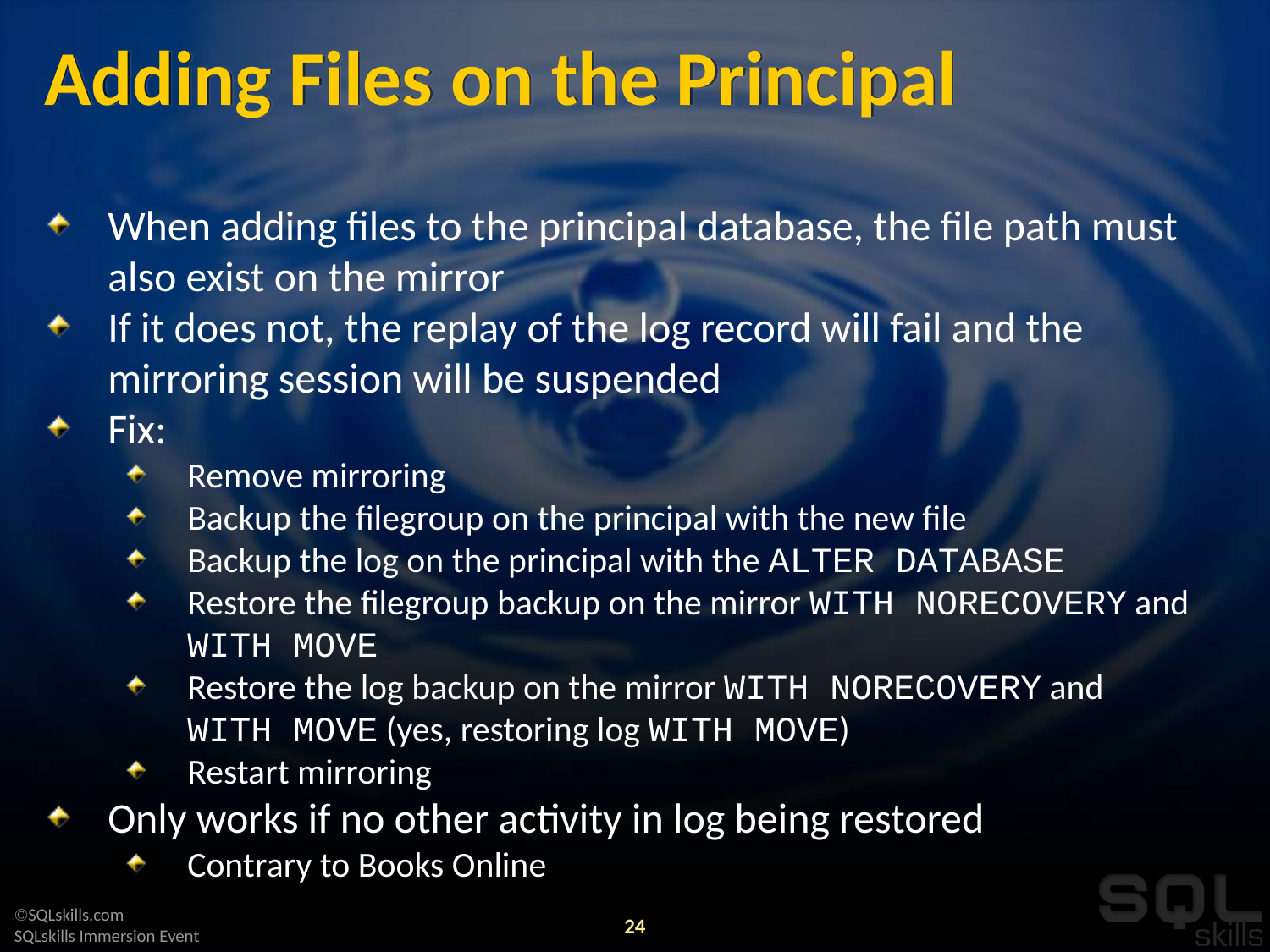

# Adding Files on the Principal
When adding files to the principal database, the file path must also exist on the mirror
If it does not, the replay of the log record will fail and the mirroring session will be suspended
Fix:
Remove mirroring
Backup the filegroup on the principal with the new file
Backup the log on the principal with the ALTER DATABASE
Restore the filegroup backup on the mirror WITH NORECOVERY and WITH MOVE
Restore the log backup on the mirror WITH NORECOVERY and WITH MOVE (yes, restoring log WITH MOVE)
Restart mirroring
Only works if no other activity in log being restored
Contrary to Books Online
24